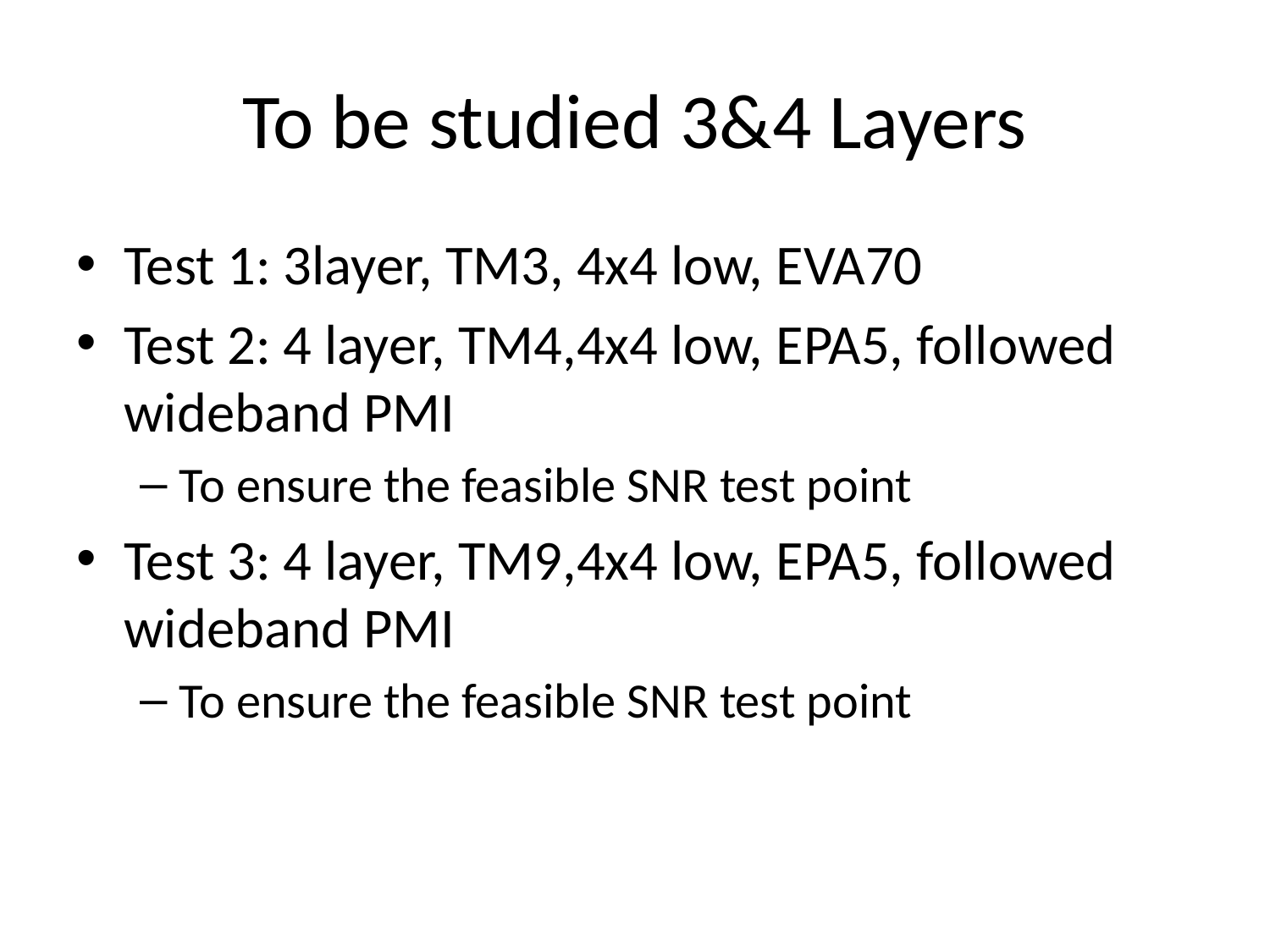

# To be studied 3&4 Layers
Test 1: 3layer, TM3, 4x4 low, EVA70
Test 2: 4 layer, TM4,4x4 low, EPA5, followed wideband PMI
To ensure the feasible SNR test point
Test 3: 4 layer, TM9,4x4 low, EPA5, followed wideband PMI
To ensure the feasible SNR test point